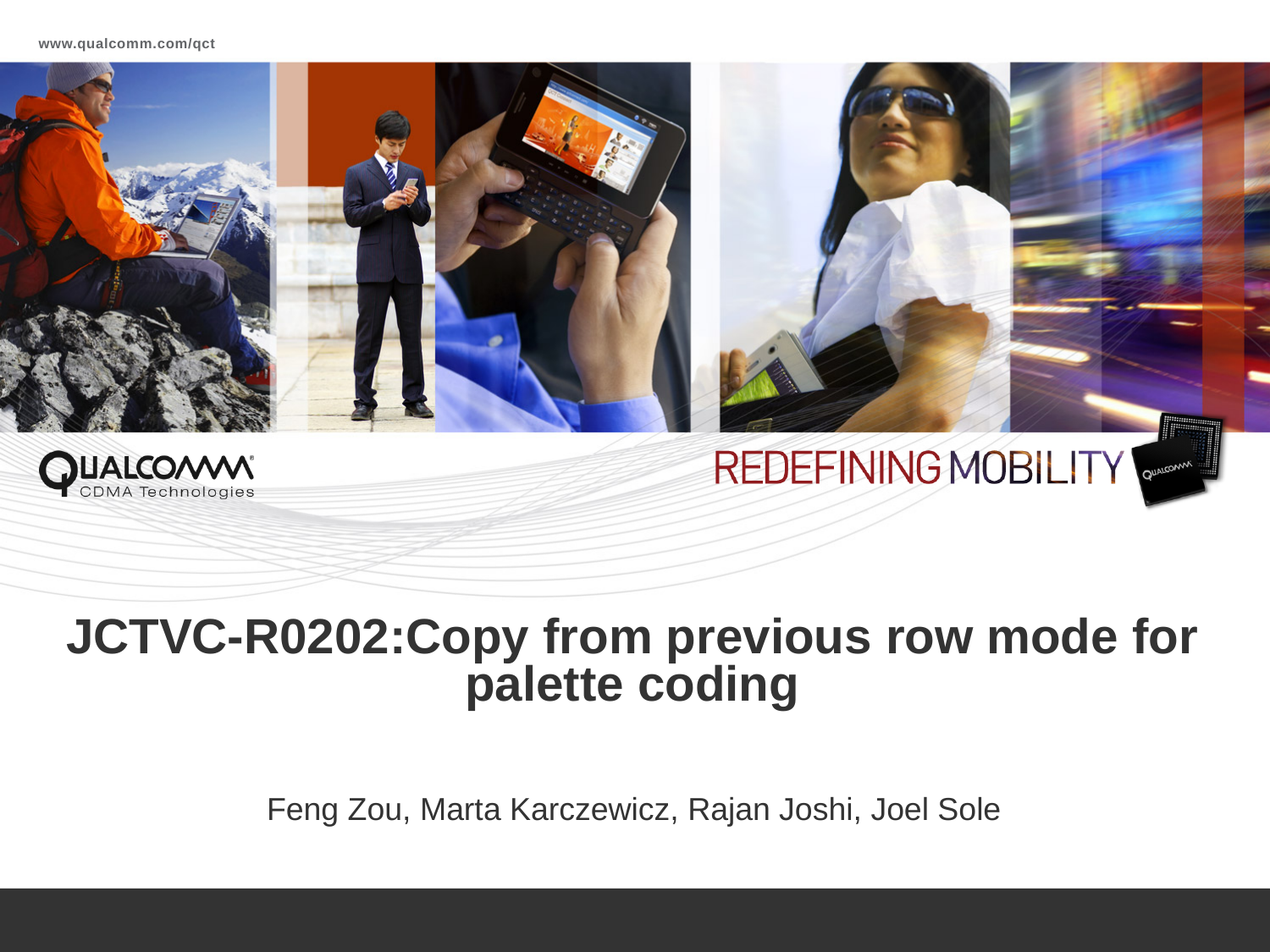

# JCTVC-R0202:Copy from previous row mode for palette coding
Feng Zou, Marta Karczewicz, Rajan Joshi, Joel Sole